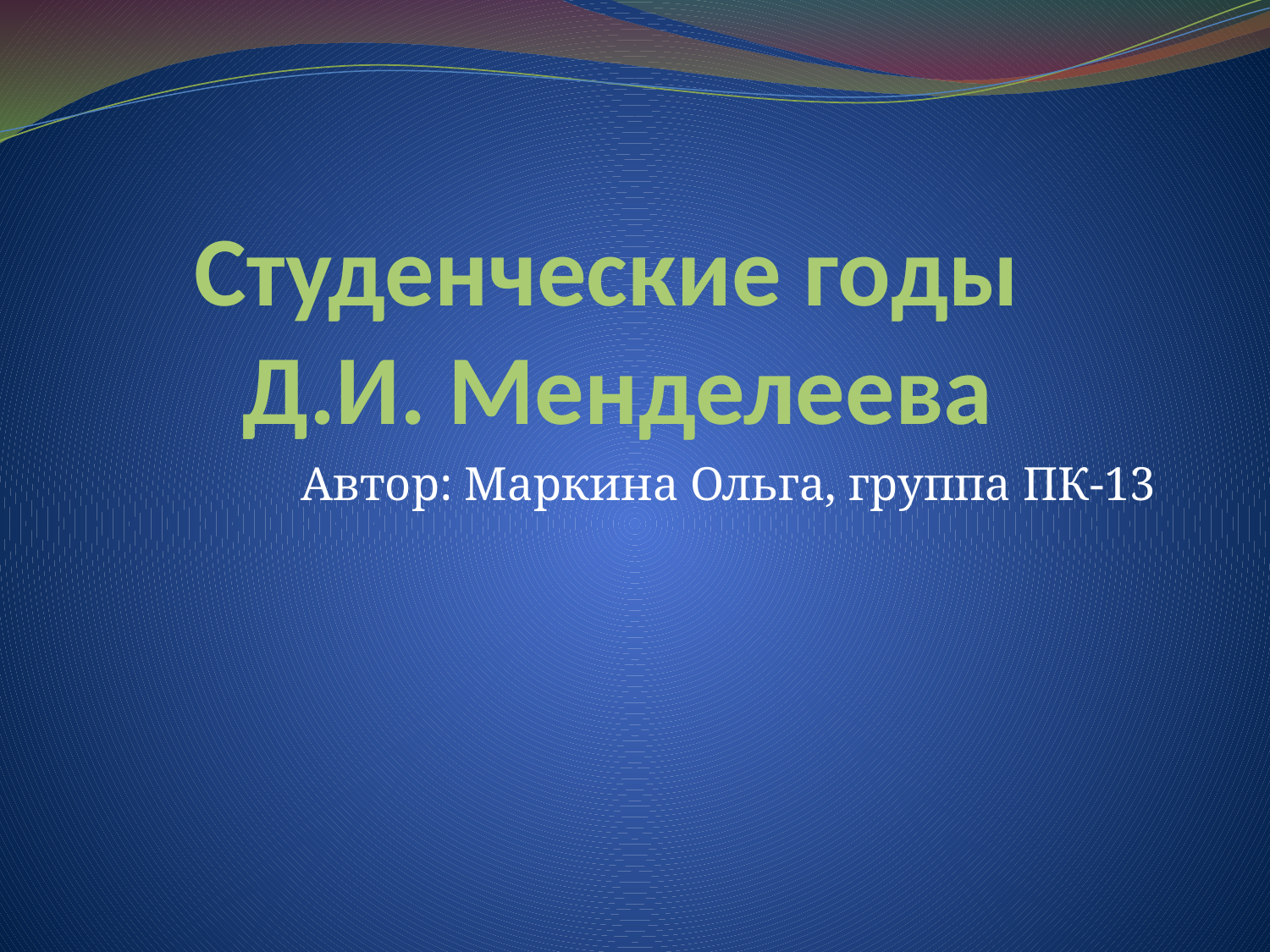

# Студенческие годы Д.И. Менделеева
Автор: Маркина Ольга, группа ПК-13